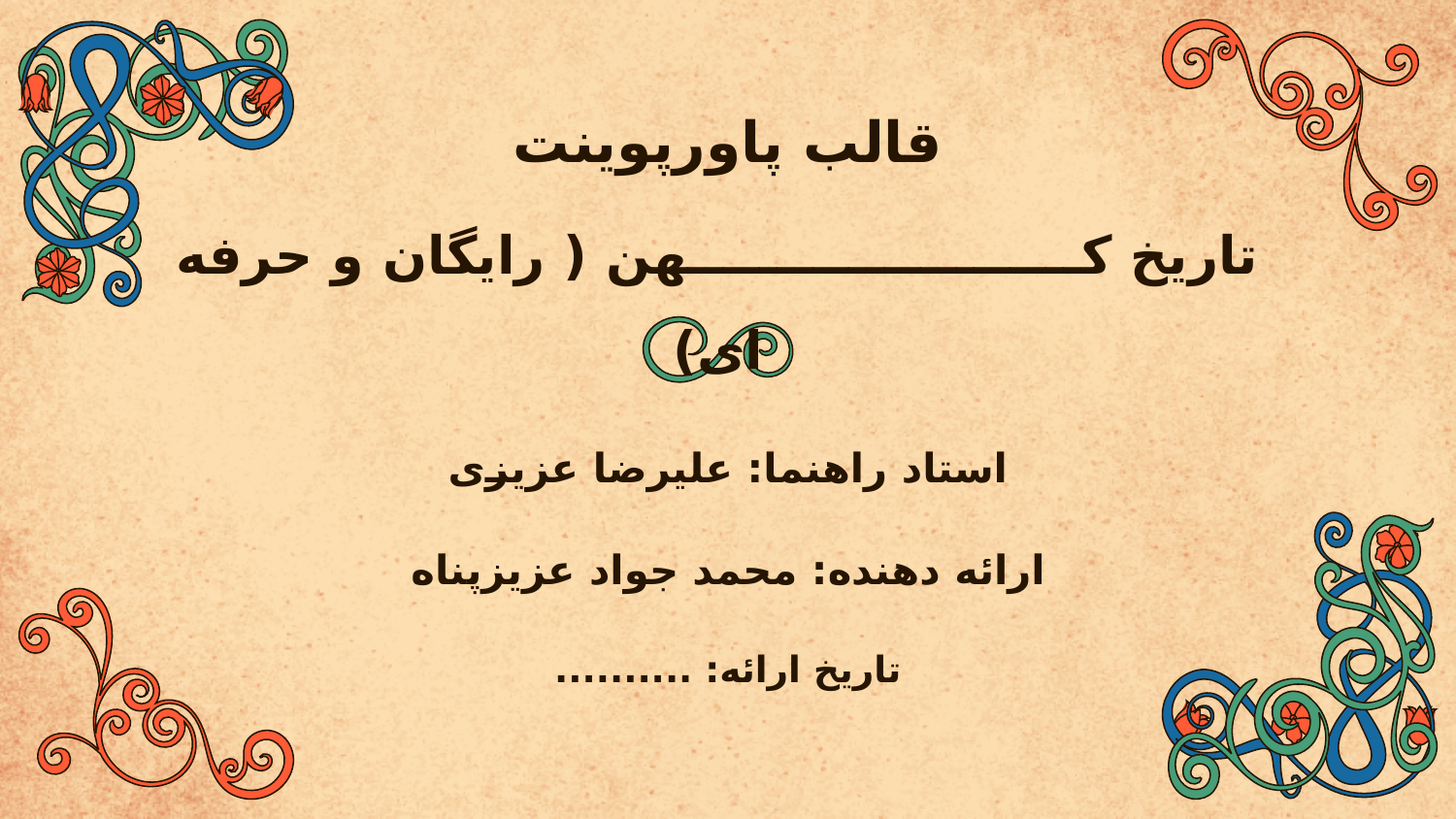

قالب پاورپوینت
تاریخ کــــــــــــــــــــــهن ( رایگان و حرفه ای)

استاد راهنما: علیرضا عزیزی
ارائه دهنده: محمد جواد عزیزپناه
تاریخ ارائه: ..........